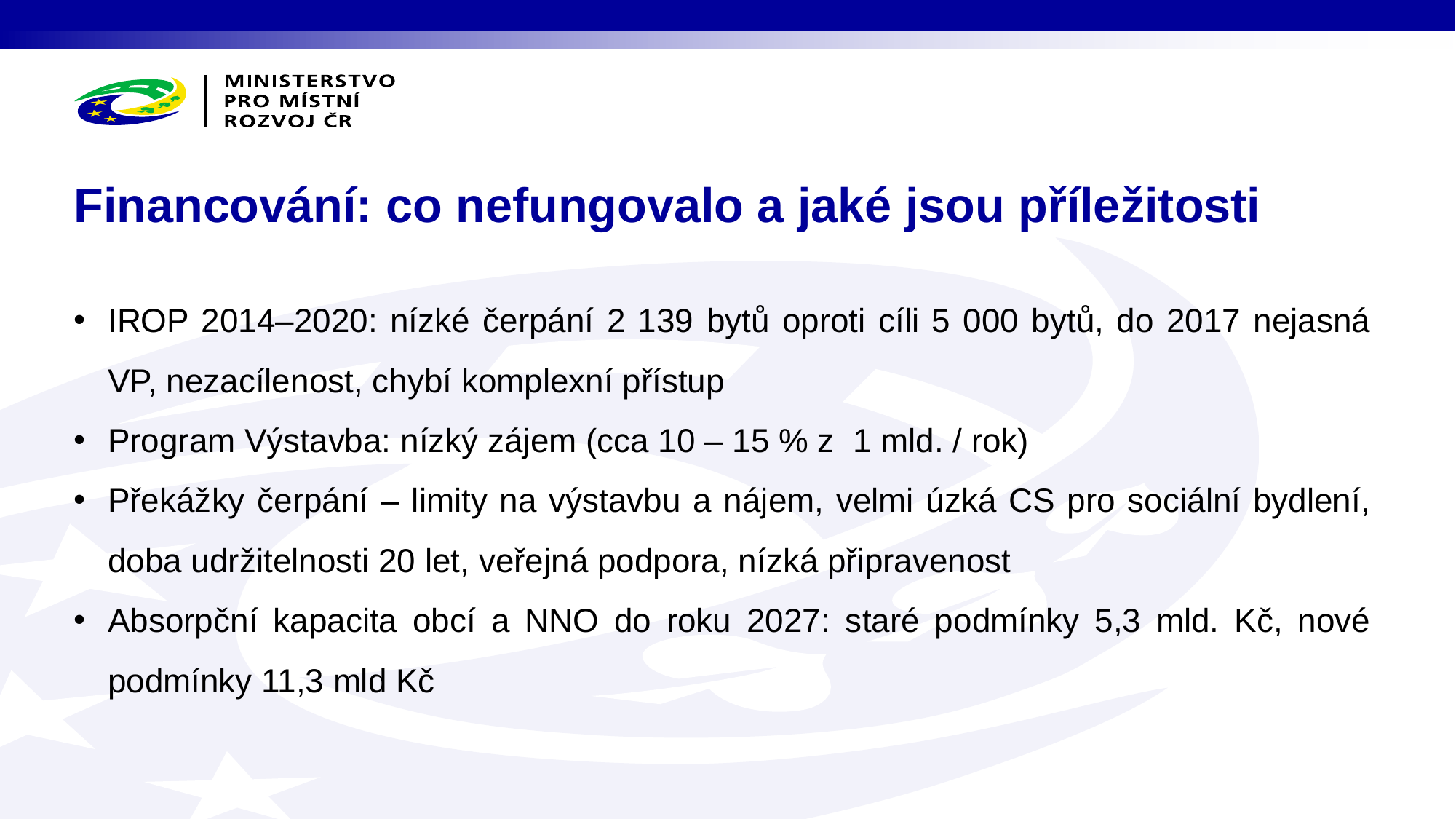

# Financování: co nefungovalo a jaké jsou příležitosti
IROP 2014–2020: nízké čerpání 2 139 bytů oproti cíli 5 000 bytů, do 2017 nejasná VP, nezacílenost, chybí komplexní přístup
Program Výstavba: nízký zájem (cca 10 – 15 % z  1 mld. / rok)
Překážky čerpání – limity na výstavbu a nájem, velmi úzká CS pro sociální bydlení, doba udržitelnosti 20 let, veřejná podpora, nízká připravenost
Absorpční kapacita obcí a NNO do roku 2027: staré podmínky 5,3 mld. Kč, nové podmínky 11,3 mld Kč